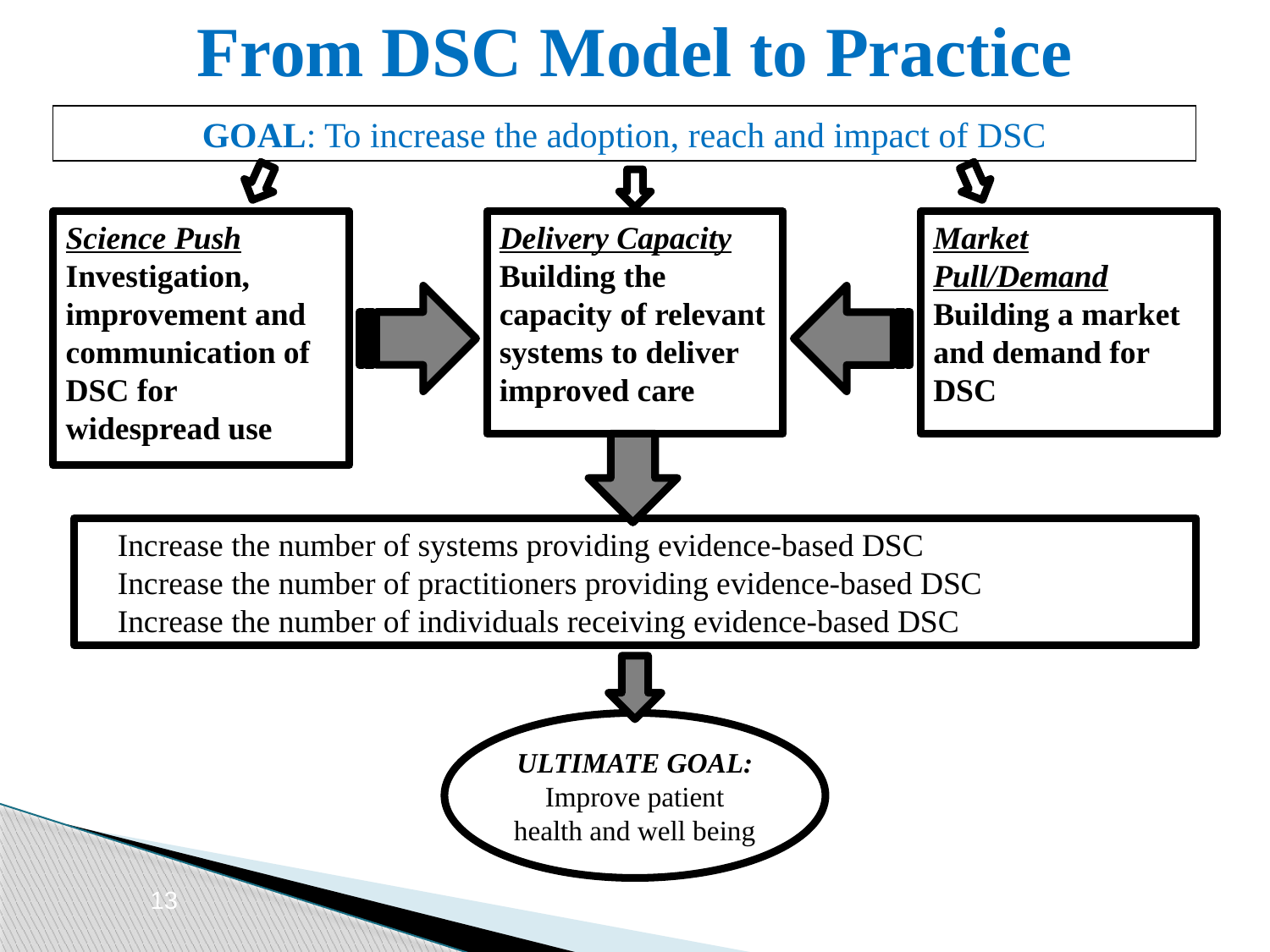

From DSC Model to Practice
GOAL: To increase the adoption, reach and impact of DSC

Science Push
Investigation, improvement and communication of  DSC for widespread use
Delivery Capacity
Building the capacity of relevant systems to deliver improved care
Market Pull/Demand
Building a market and demand for DSC

Increase the number of systems providing evidence-based DSC
Increase the number of practitioners providing evidence-based DSC
Increase the number of individuals receiving evidence-based DSC

ULTIMATE GOAL:
Improve patient health and well being

13